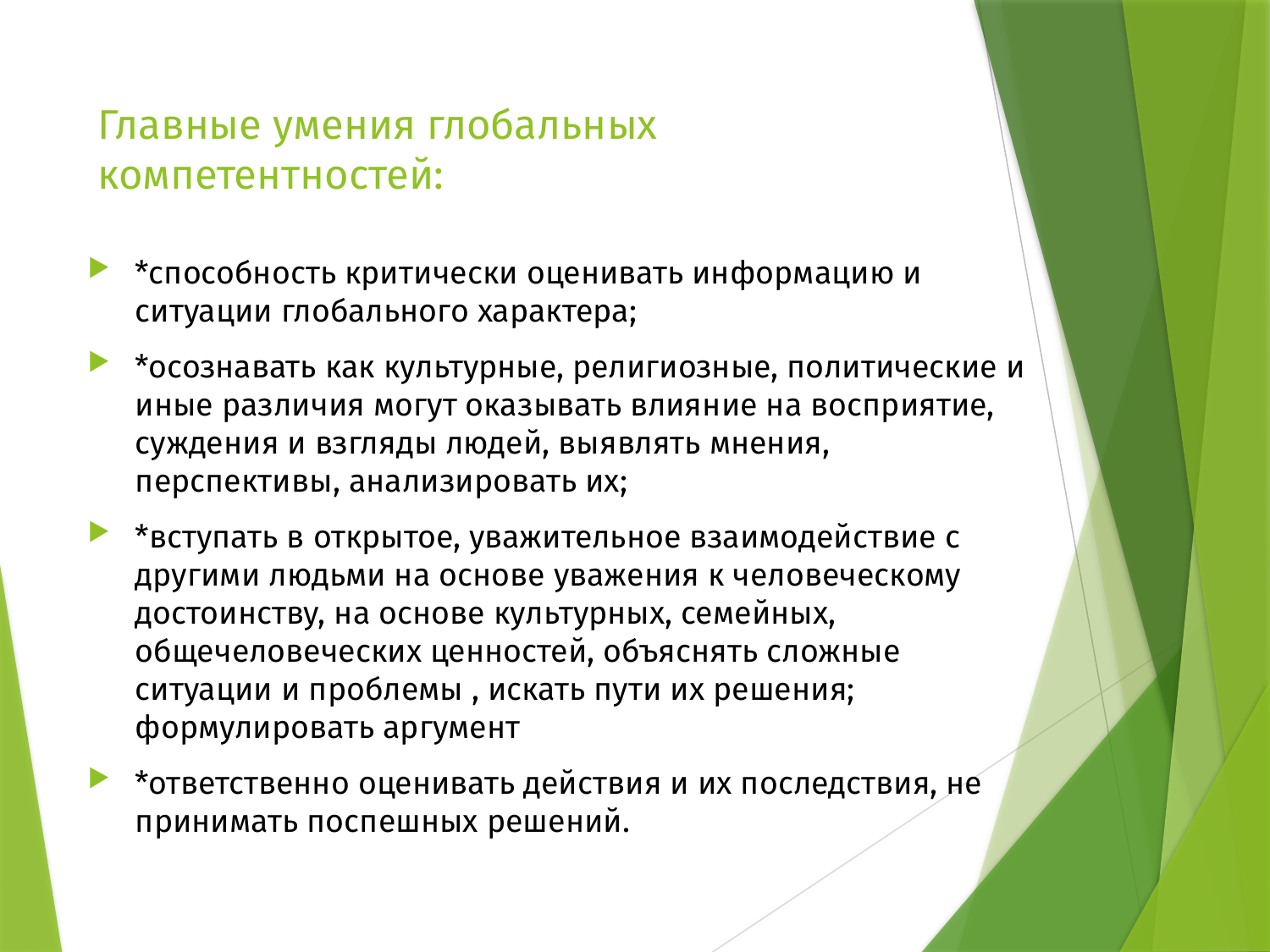

# Главные умения глобальных компетентностей:
*способность критически оценивать информацию и ситуации глобального характера;
*осознавать как культурные, религиозные, политические и иные различия могут оказывать влияние на восприятие, суждения и взгляды людей, выявлять мнения, перспективы, анализировать их;
*вступать в открытое, уважительное взаимодействие с другими людьми на основе уважения к человеческому достоинству, на основе культурных, семейных, общечеловеческих ценностей, объяснять сложные ситуации и проблемы , искать пути их решения; формулировать аргумент
*ответственно оценивать действия и их последствия, не принимать поспешных решений.